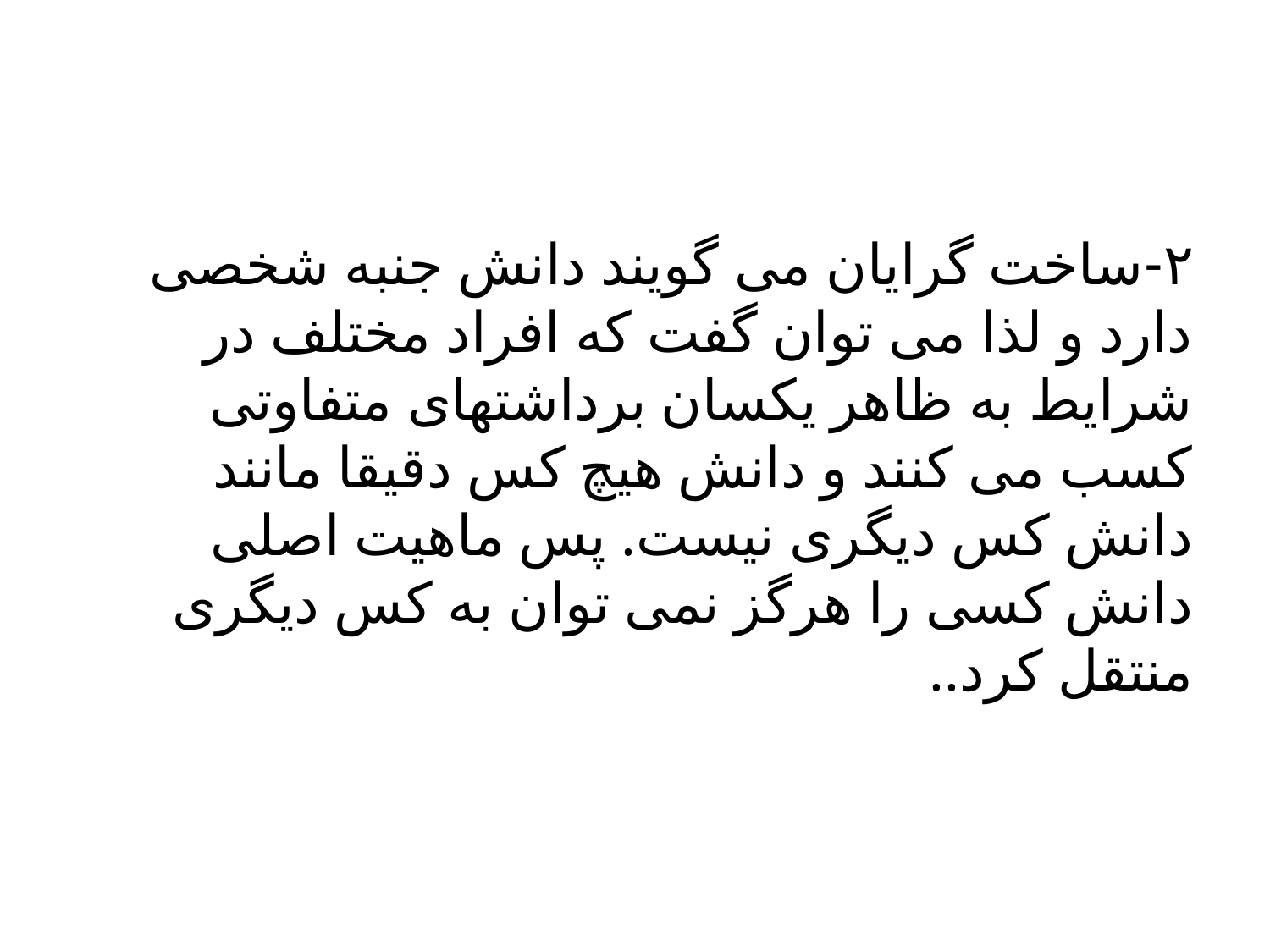

#
۲-ساخت گرايان می گويند دانش جنبه شخصی دارد و لذا می توان گفت که افراد مختلف در شرایط به ظاهر یکسان برداشتهای متفاوتی کسب می کنند و دانش هیچ کس دقیقا مانند دانش کس دیگری نیست. پس ماهیت اصلی دانش کسی را هرگز نمی توان به کس دیگری منتقل کرد..